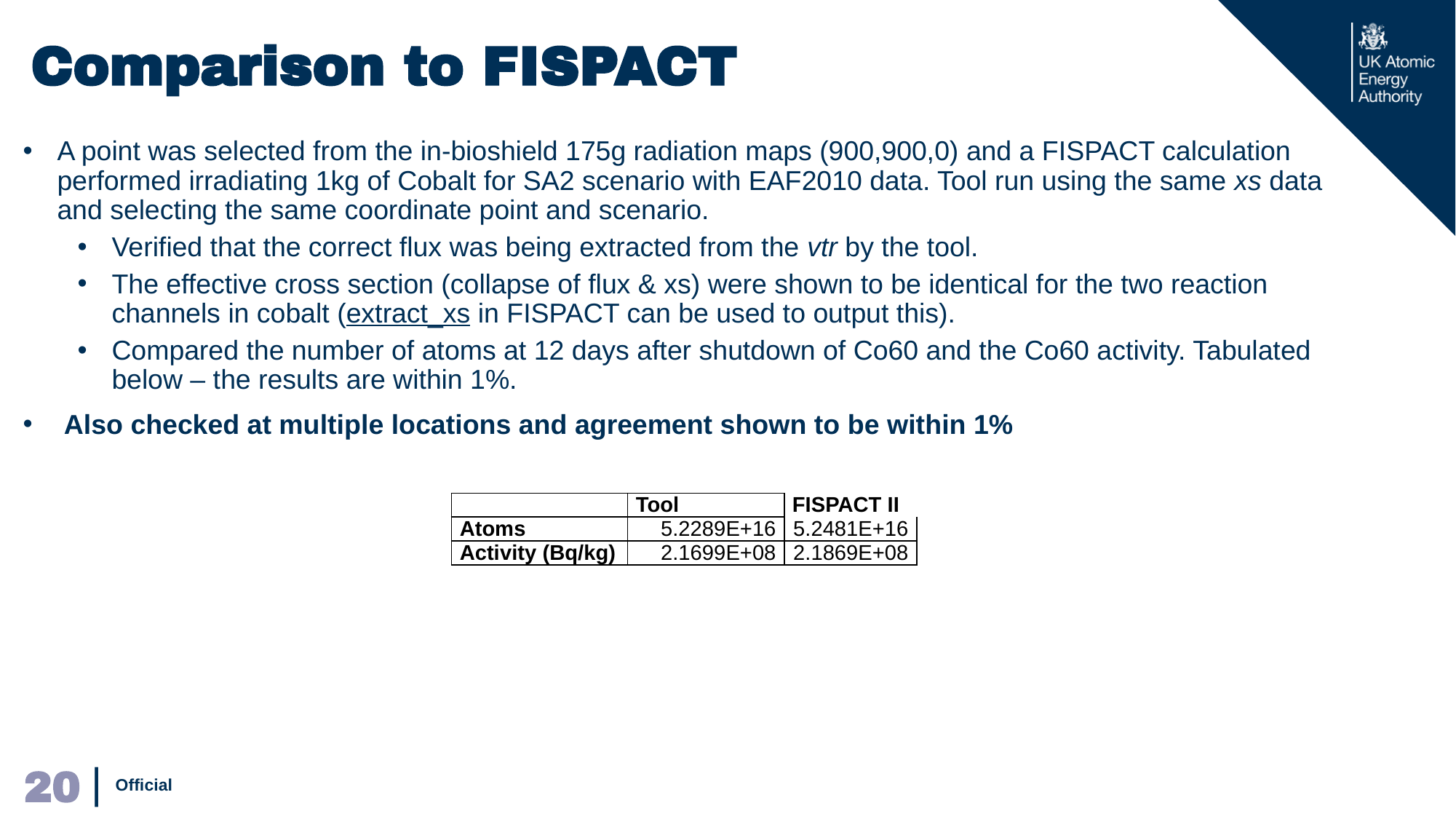

# Comparison to FISPACT
A point was selected from the in-bioshield 175g radiation maps (900,900,0) and a FISPACT calculation performed irradiating 1kg of Cobalt for SA2 scenario with EAF2010 data. Tool run using the same xs data and selecting the same coordinate point and scenario.
Verified that the correct flux was being extracted from the vtr by the tool.
The effective cross section (collapse of flux & xs) were shown to be identical for the two reaction channels in cobalt (extract_xs in FISPACT can be used to output this).
Compared the number of atoms at 12 days after shutdown of Co60 and the Co60 activity. Tabulated below – the results are within 1%.
Also checked at multiple locations and agreement shown to be within 1%
|  | Tool | FISPACT II |
| --- | --- | --- |
| Atoms | 5.2289E+16 | 5.2481E+16 |
| Activity (Bq/kg) | 2.1699E+08 | 2.1869E+08 |
Official
20